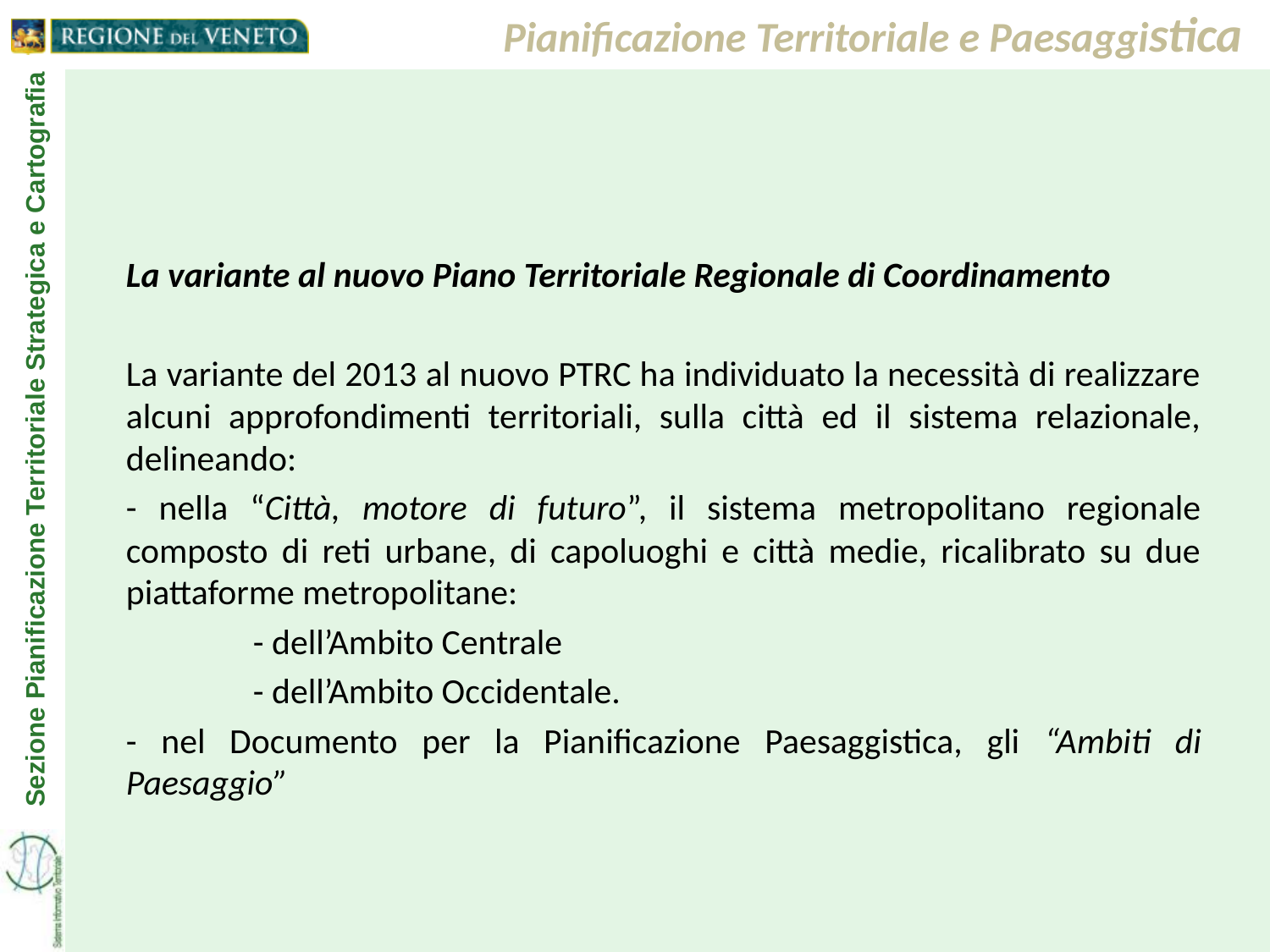

Pianificazione Territoriale e Paesaggistica
La variante al nuovo Piano Territoriale Regionale di Coordinamento

La variante del 2013 al nuovo PTRC ha individuato la necessità di realizzare alcuni approfondimenti territoriali, sulla città ed il sistema relazionale, delineando:
- nella “Città, motore di futuro”, il sistema metropolitano regionale composto di reti urbane, di capoluoghi e città medie, ricalibrato su due piattaforme metropolitane:
	- dell’Ambito Centrale
	- dell’Ambito Occidentale.
- nel Documento per la Pianificazione Paesaggistica, gli “Ambiti di Paesaggio”